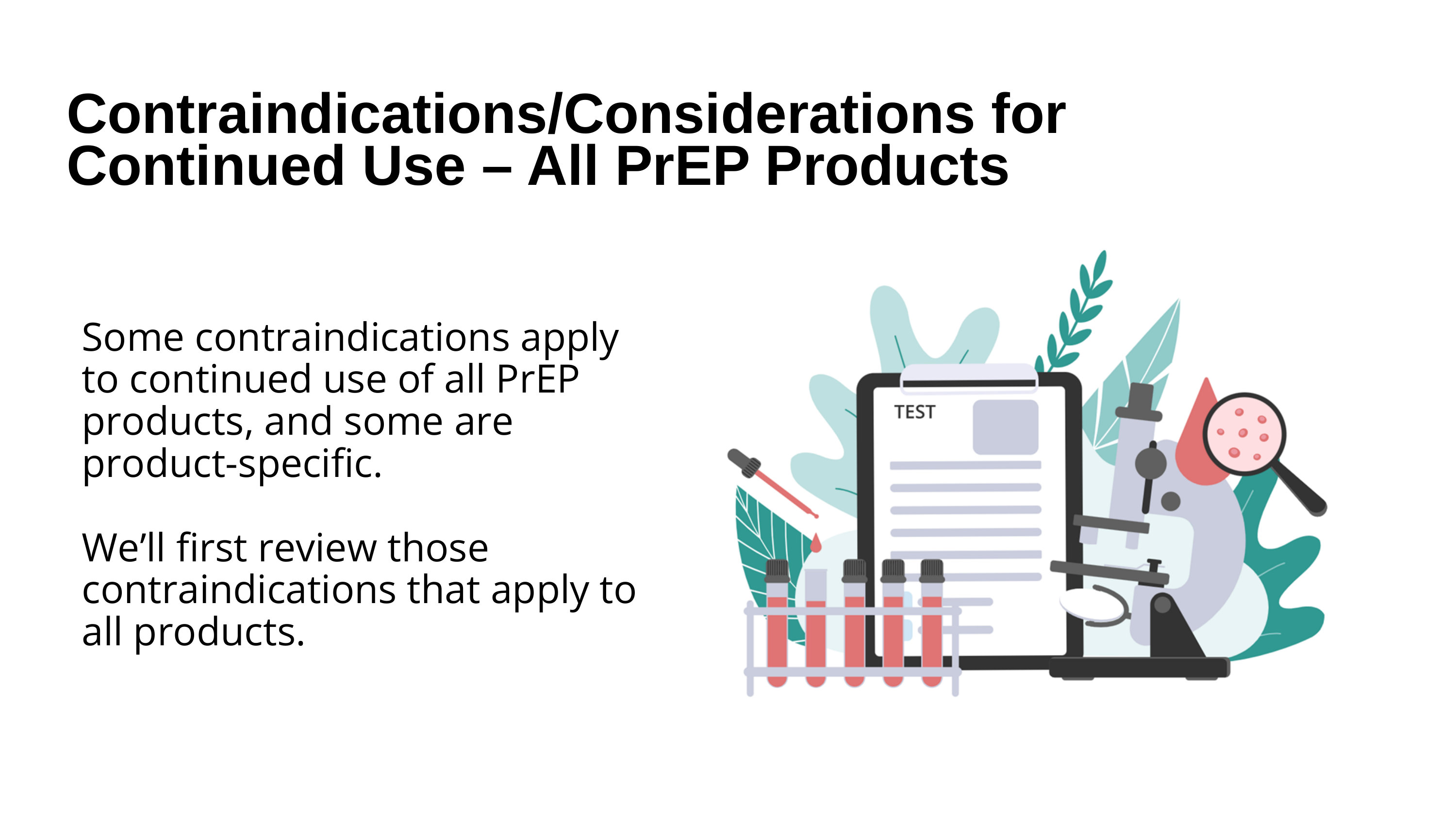

Contraindications/Considerations for Continued Use – All PrEP Products

Some contraindications apply to continued use of all PrEP products, and some are product-specific.

We’ll first review those contraindications that apply to all products.